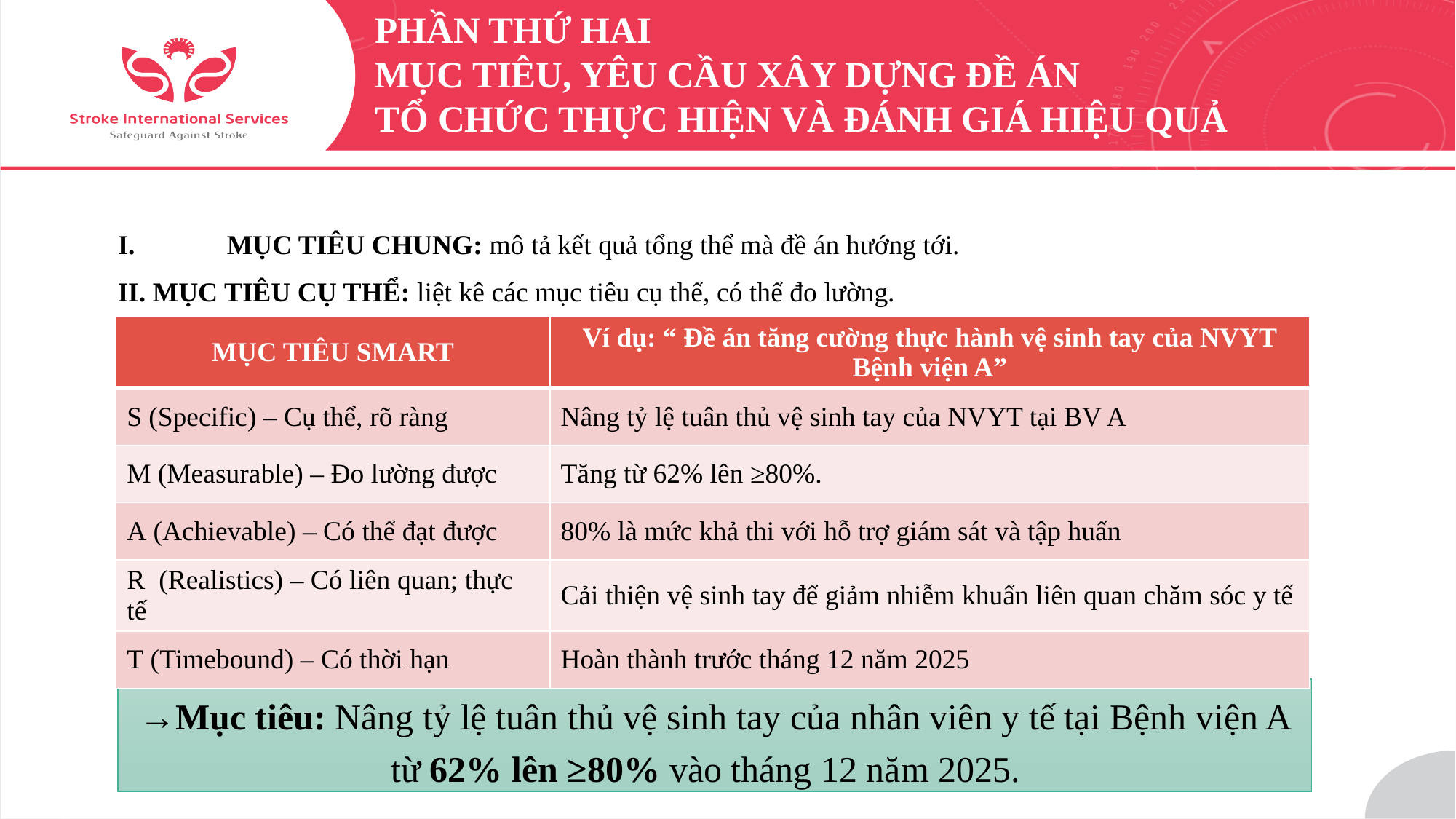

Phần thứ hai
MỤC TIÊU, YÊU CẦU XÂY DỰNG ĐỀ ÁN
TỔ CHỨC THỰC HIỆN VÀ ĐÁNH GIÁ HIỆU QUẢ
I.	MỤC TIÊU CHUNG: mô tả kết quả tổng thể mà đề án hướng tới.
II. MỤC TIÊU CỤ THỂ: liệt kê các mục tiêu cụ thể, có thể đo lường.

| MỤC TIÊU SMART | Ví dụ: “ Đề án tăng cường thực hành vệ sinh tay của NVYT Bệnh viện A” |
| --- | --- |
| S (Specific) – Cụ thể, rõ ràng | Nâng tỷ lệ tuân thủ vệ sinh tay của NVYT tại BV A |
| M (Measurable) – Đo lường được | Tăng từ 62% lên ≥80%. |
| A (Achievable) – Có thể đạt được | 80% là mức khả thi với hỗ trợ giám sát và tập huấn |
| R (Realistics) – Có liên quan; thực tế | Cải thiện vệ sinh tay để giảm nhiễm khuẩn liên quan chăm sóc y tế |
| T (Timebound) – Có thời hạn | Hoàn thành trước tháng 12 năm 2025 |
→Mục tiêu: Nâng tỷ lệ tuân thủ vệ sinh tay của nhân viên y tế tại Bệnh viện A từ 62% lên ≥80% vào tháng 12 năm 2025.
9